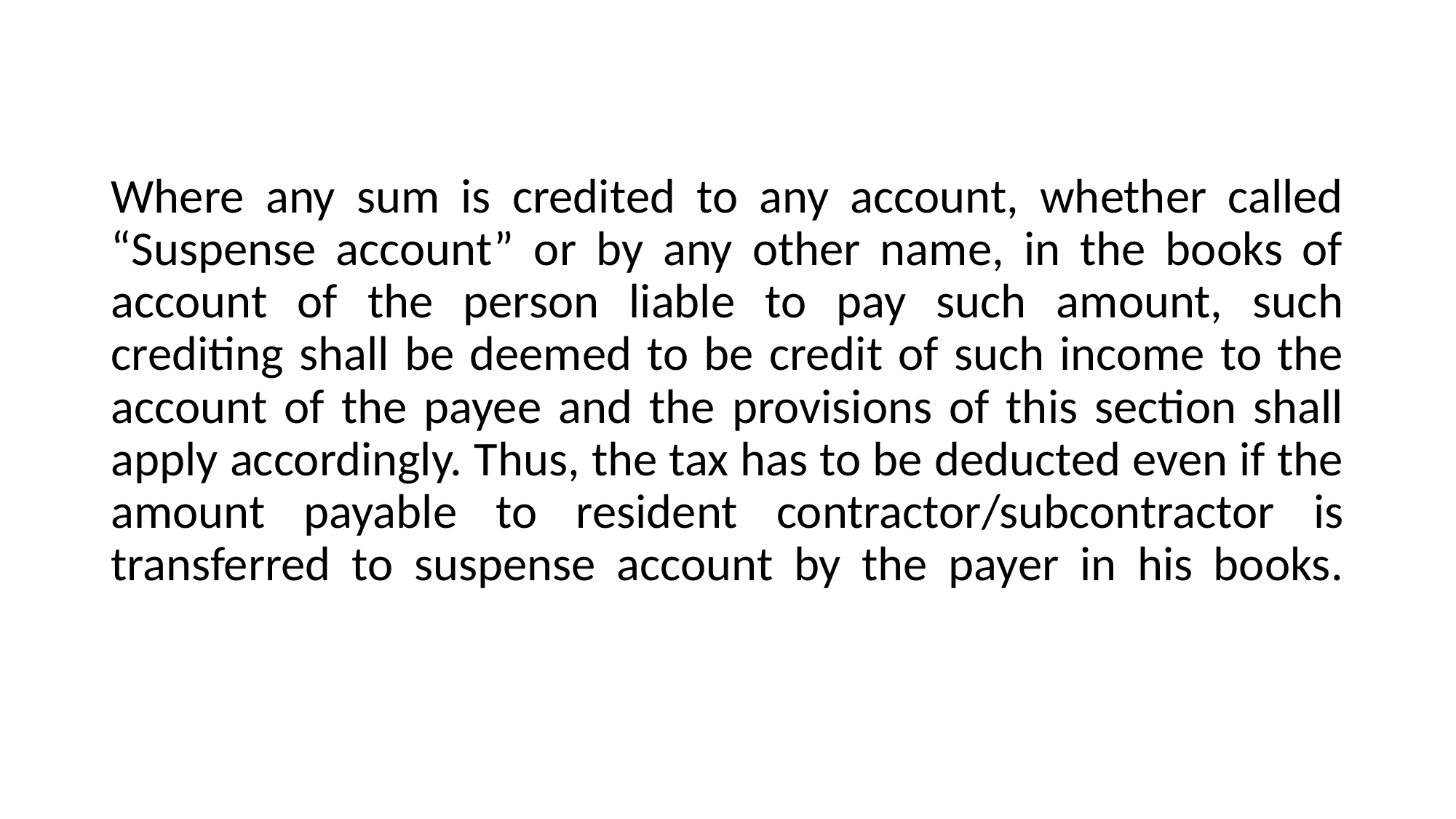

# Where any sum is credited to any account, whether called “Suspense account” or by any other name, in the books of account of the person liable to pay such amount, such crediting shall be deemed to be credit of such income to the account of the payee and the provisions of this section shall apply accordingly. Thus, the tax has to be deducted even if the amount payable to resident contractor/subcontractor is transferred to suspense account by the payer in his books.